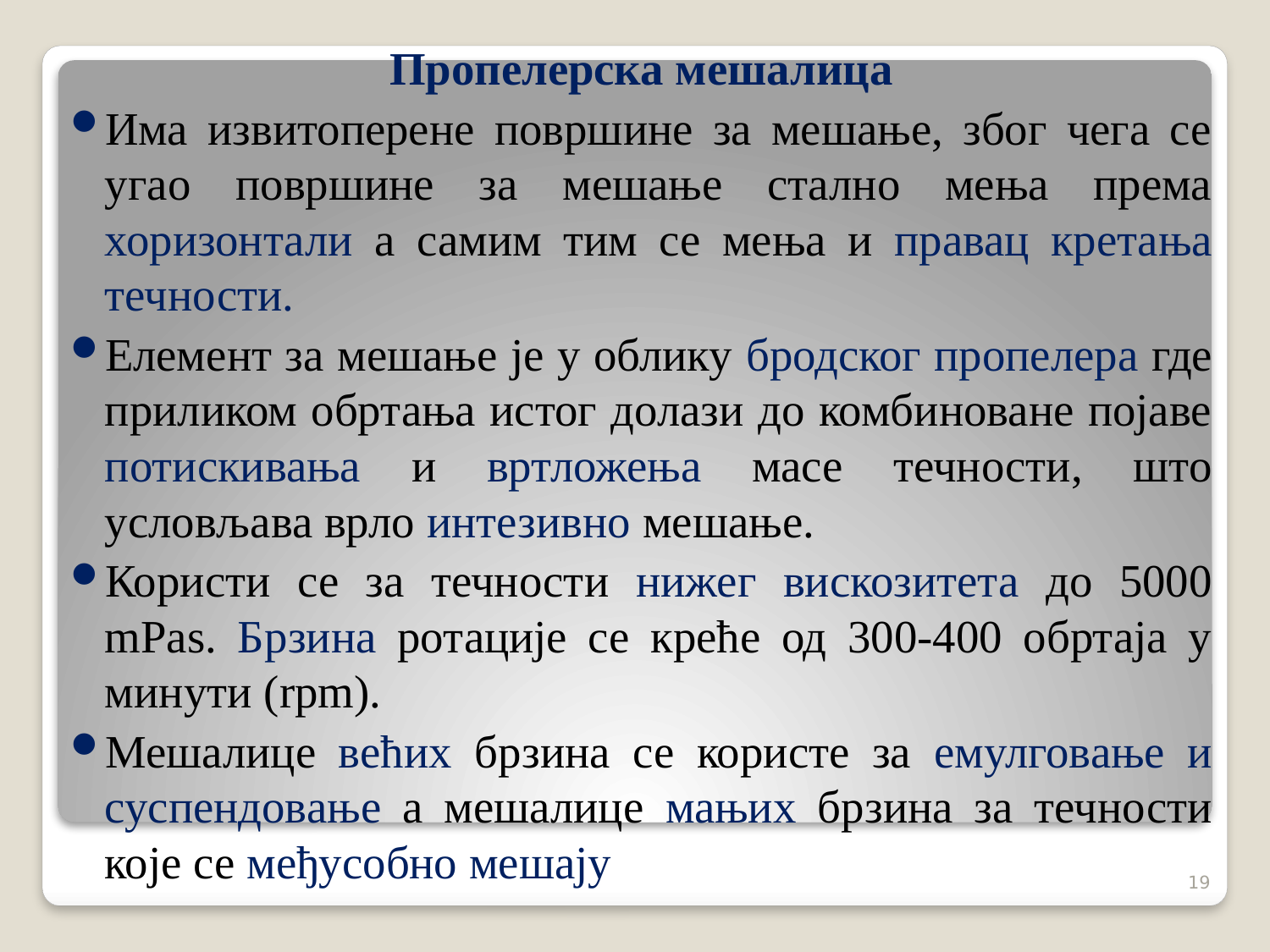

Пропелерска мешалица
Има извитоперене површине за мешање, због чега се угао површине за мешање стално мења према хоризонтали а самим тим се мења и правац кретања течности.
Елемент за мешање је у облику бродског пропелера где приликом обртања истог долази до комбиноване појаве потискивања и вртложења масе течности, што условљава врло интезивно мешање.
Користи се за течности нижег вискозитета до 5000 mPas. Брзина ротације се креће од 300-400 обртаја у минути (rpm).
Мешалице већих брзина се користе за емулговање и суспендовање а мешалице мањих брзина за течности које се међусобно мешају

19